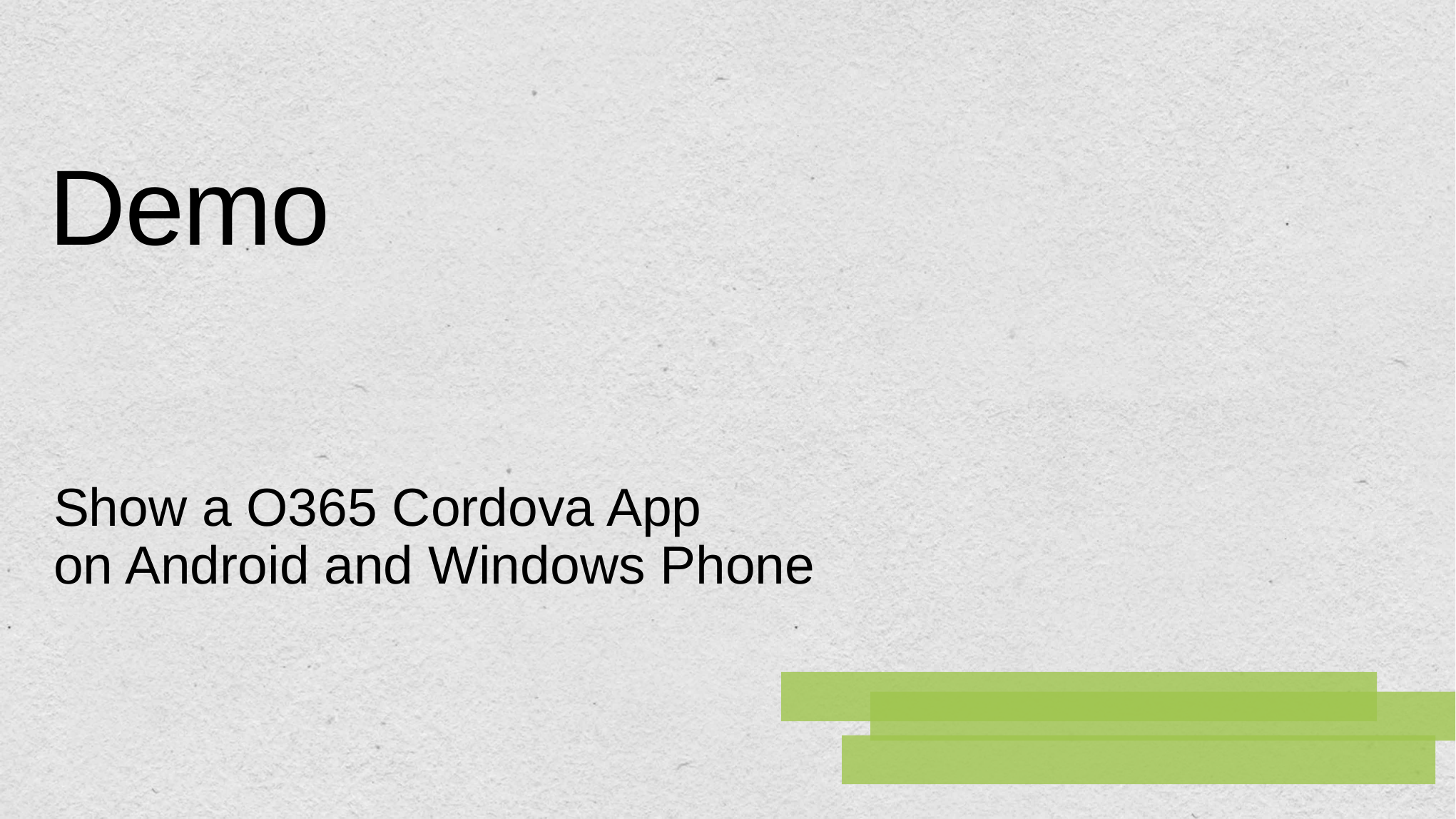

# Demo
Show a O365 Cordova App
on Android and Windows Phone